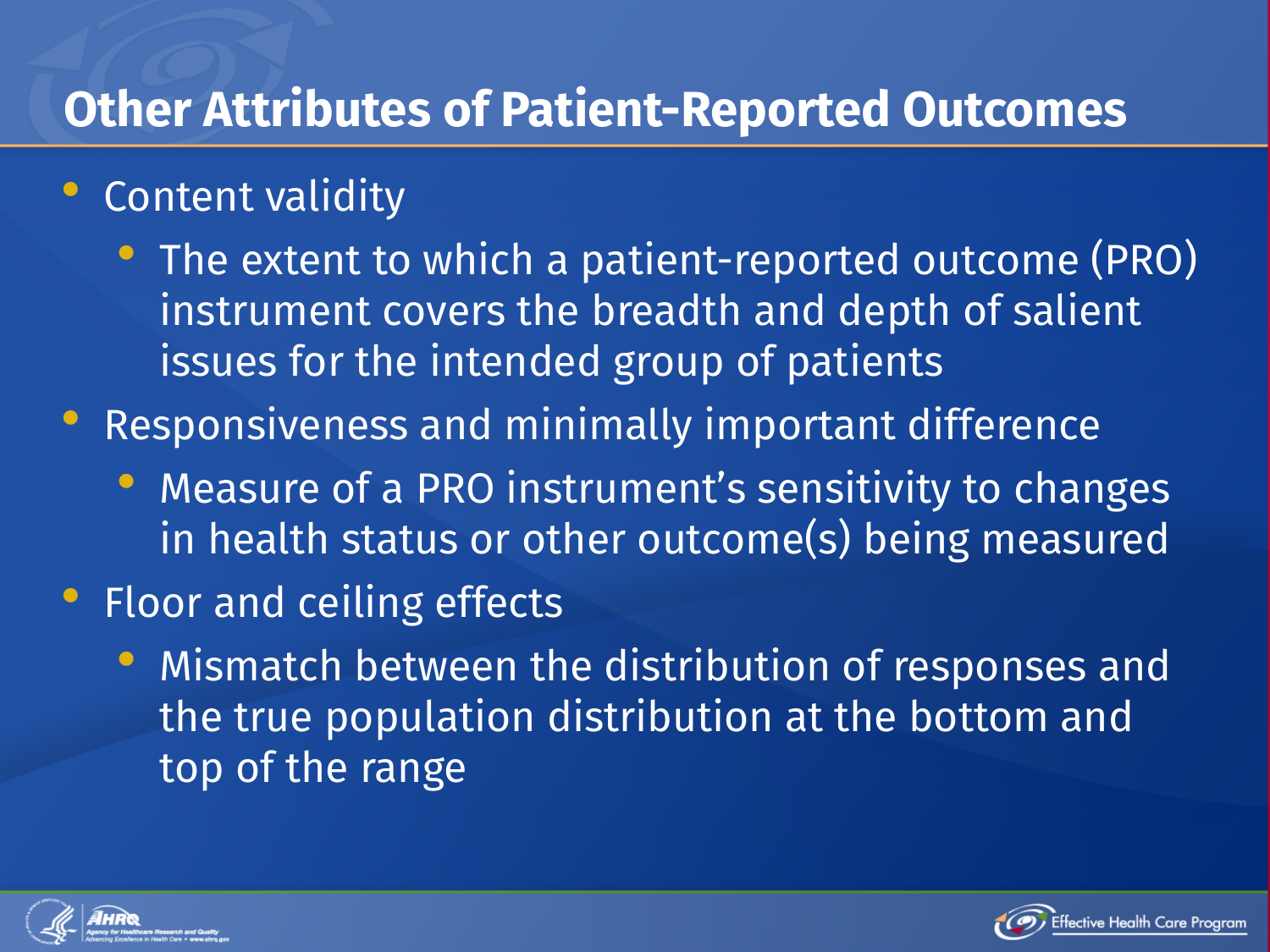

# Other Attributes of Patient-Reported Outcomes
Content validity
The extent to which a patient-reported outcome (PRO) instrument covers the breadth and depth of salient issues for the intended group of patients
Responsiveness and minimally important difference
Measure of a PRO instrument’s sensitivity to changes in health status or other outcome(s) being measured
Floor and ceiling effects
Mismatch between the distribution of responses and the true population distribution at the bottom and top of the range